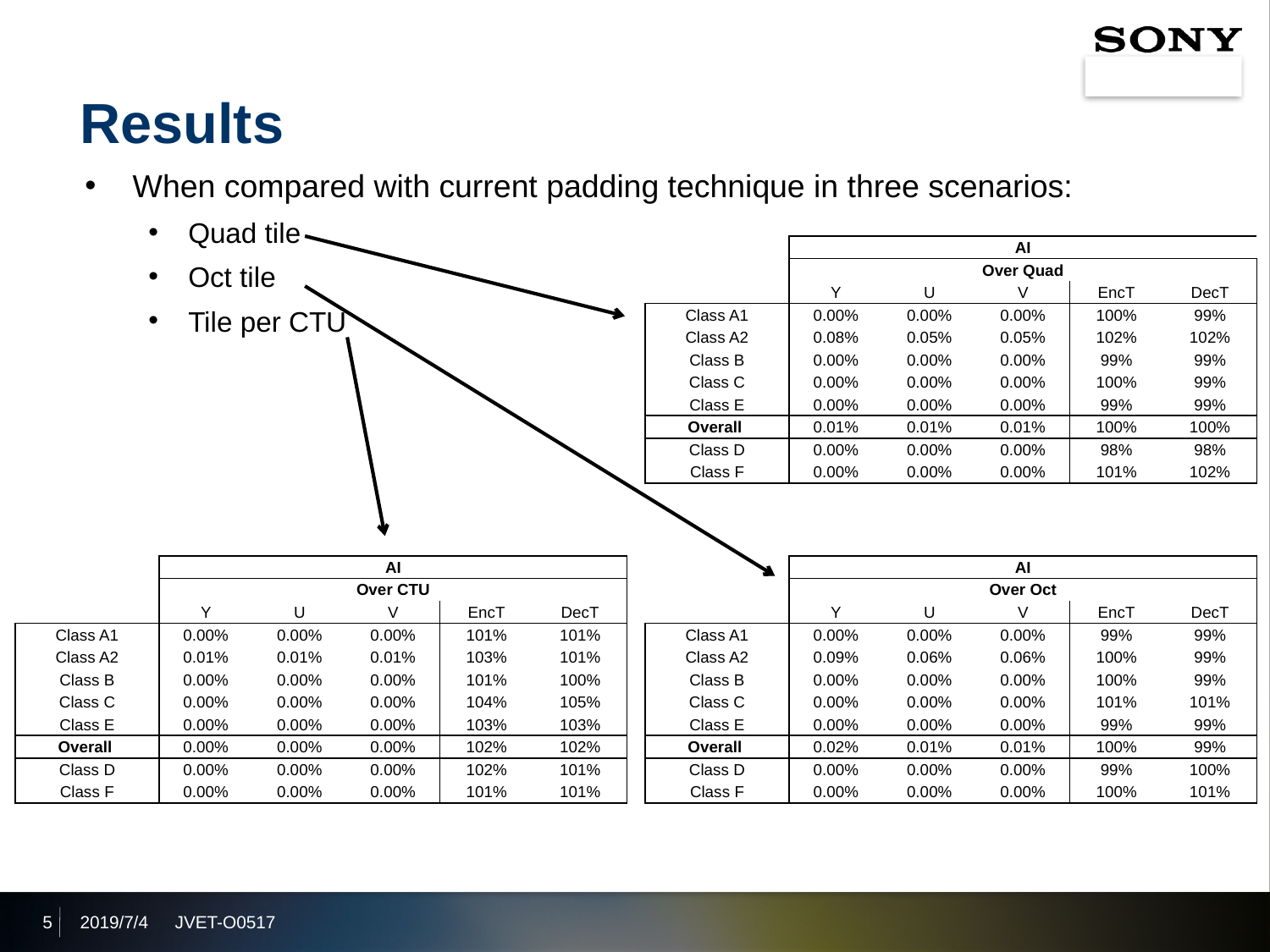

# Results
When compared with current padding technique in three scenarios:
Quad tile
Oct tile
Tile per CTU

|  |  |  | AI |  |  |
| --- | --- | --- | --- | --- | --- |
|  |  |  | Over Quad |  |  |
|  | Y | U | V | EncT | DecT |
| Class A1 | 0.00% | 0.00% | 0.00% | 100% | 99% |
| Class A2 | 0.08% | 0.05% | 0.05% | 102% | 102% |
| Class B | 0.00% | 0.00% | 0.00% | 99% | 99% |
| Class C | 0.00% | 0.00% | 0.00% | 100% | 99% |
| Class E | 0.00% | 0.00% | 0.00% | 99% | 99% |
| Overall | 0.01% | 0.01% | 0.01% | 100% | 100% |
| Class D | 0.00% | 0.00% | 0.00% | 98% | 98% |
| Class F | 0.00% | 0.00% | 0.00% | 101% | 102% |
|  |  |  | AI |  |  |
| --- | --- | --- | --- | --- | --- |
|  |  |  | Over CTU |  |  |
|  | Y | U | V | EncT | DecT |
| Class A1 | 0.00% | 0.00% | 0.00% | 101% | 101% |
| Class A2 | 0.01% | 0.01% | 0.01% | 103% | 101% |
| Class B | 0.00% | 0.00% | 0.00% | 101% | 100% |
| Class C | 0.00% | 0.00% | 0.00% | 104% | 105% |
| Class E | 0.00% | 0.00% | 0.00% | 103% | 103% |
| Overall | 0.00% | 0.00% | 0.00% | 102% | 102% |
| Class D | 0.00% | 0.00% | 0.00% | 102% | 101% |
| Class F | 0.00% | 0.00% | 0.00% | 101% | 101% |
|  |  |  | AI |  |  |
| --- | --- | --- | --- | --- | --- |
|  |  |  | Over Oct |  |  |
|  | Y | U | V | EncT | DecT |
| Class A1 | 0.00% | 0.00% | 0.00% | 99% | 99% |
| Class A2 | 0.09% | 0.06% | 0.06% | 100% | 99% |
| Class B | 0.00% | 0.00% | 0.00% | 100% | 99% |
| Class C | 0.00% | 0.00% | 0.00% | 101% | 101% |
| Class E | 0.00% | 0.00% | 0.00% | 99% | 99% |
| Overall | 0.02% | 0.01% | 0.01% | 100% | 99% |
| Class D | 0.00% | 0.00% | 0.00% | 99% | 100% |
| Class F | 0.00% | 0.00% | 0.00% | 100% | 101% |
5
2019/7/4
JVET-O0517